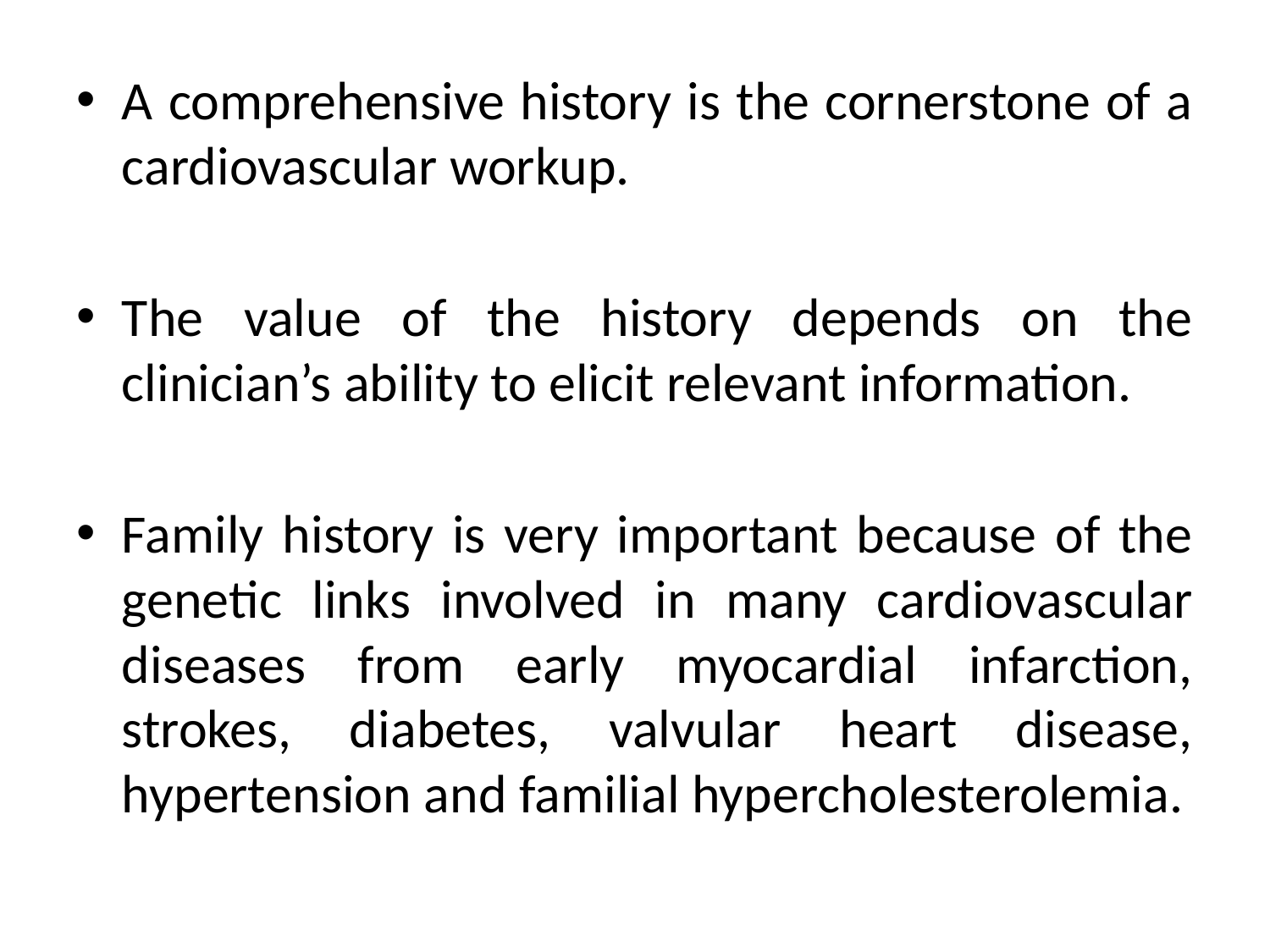

A comprehensive history is the cornerstone of a cardiovascular workup.

The value of the history depends on the clinician’s ability to elicit relevant information.

Family history is very important because of the genetic links involved in many cardiovascular diseases from early myocardial infarction, strokes, diabetes, valvular heart disease, hypertension and familial hypercholesterolemia.